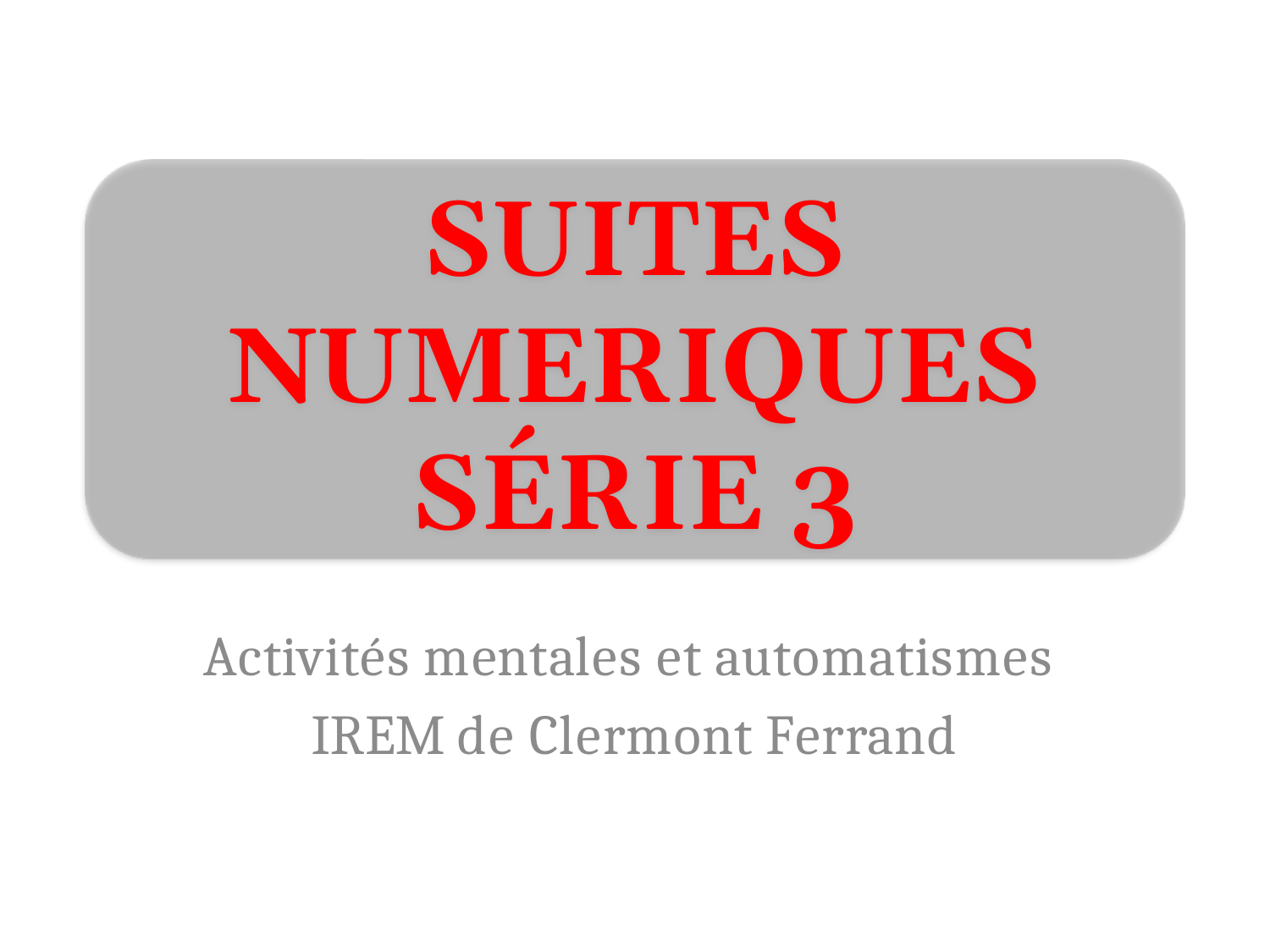

Suites
Numeriques
Série 3
Activités mentales et automatismes
IREM de Clermont Ferrand